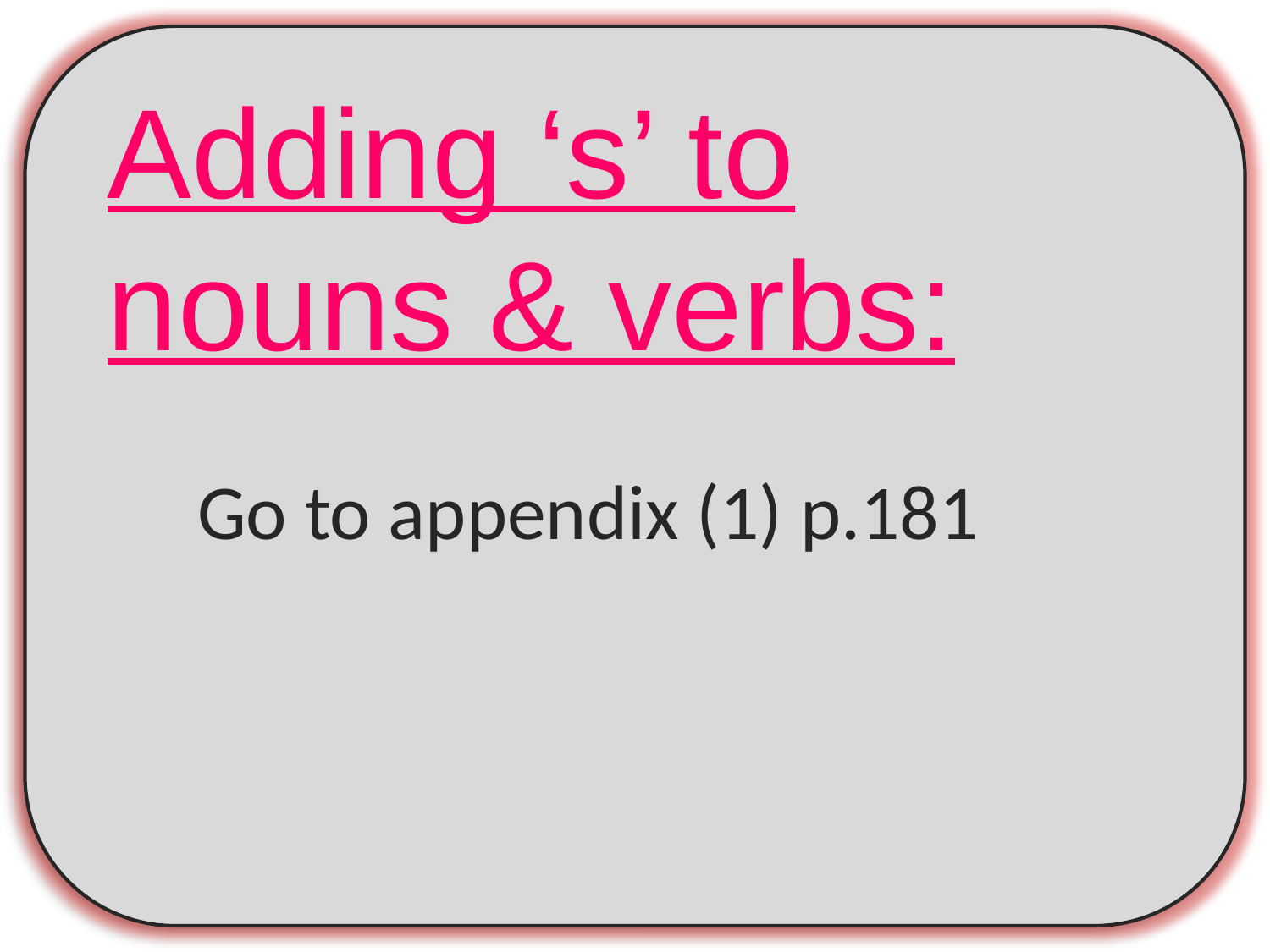

Adding ‘s’ to nouns & verbs:
Go to appendix (1) p.181